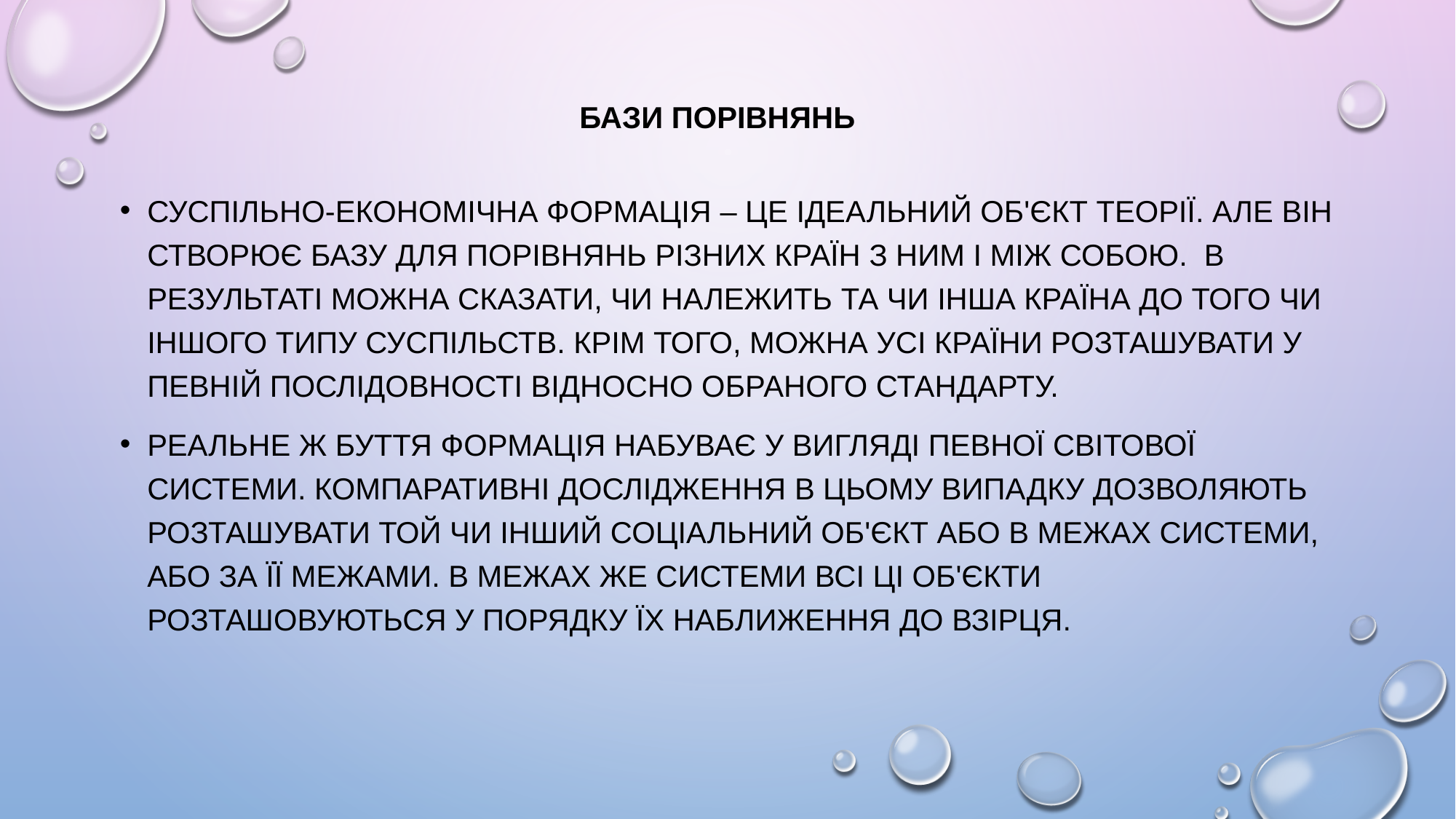

# Бази порівнянь
Суспільно-економічна формація – це ідеальний об'єкт теорії. Але він створює базу для порівнянь різних країн з ним і між собою.  В результаті можна сказати, чи належить та чи інша країна до того чи іншого типу суспільств. Крім того, можна усі країни розташувати у певній послідовності відносно обраного стандарту.
Реальне ж буття формація набуває у вигляді певної світової системи. Компаративні дослідження в цьому випадку дозволяють розташувати той чи інший соціальний об'єкт або в межах системи, або за її межами. В межах же системи всі ці об'єкти розташовуються у порядку їх наближення до взірця.